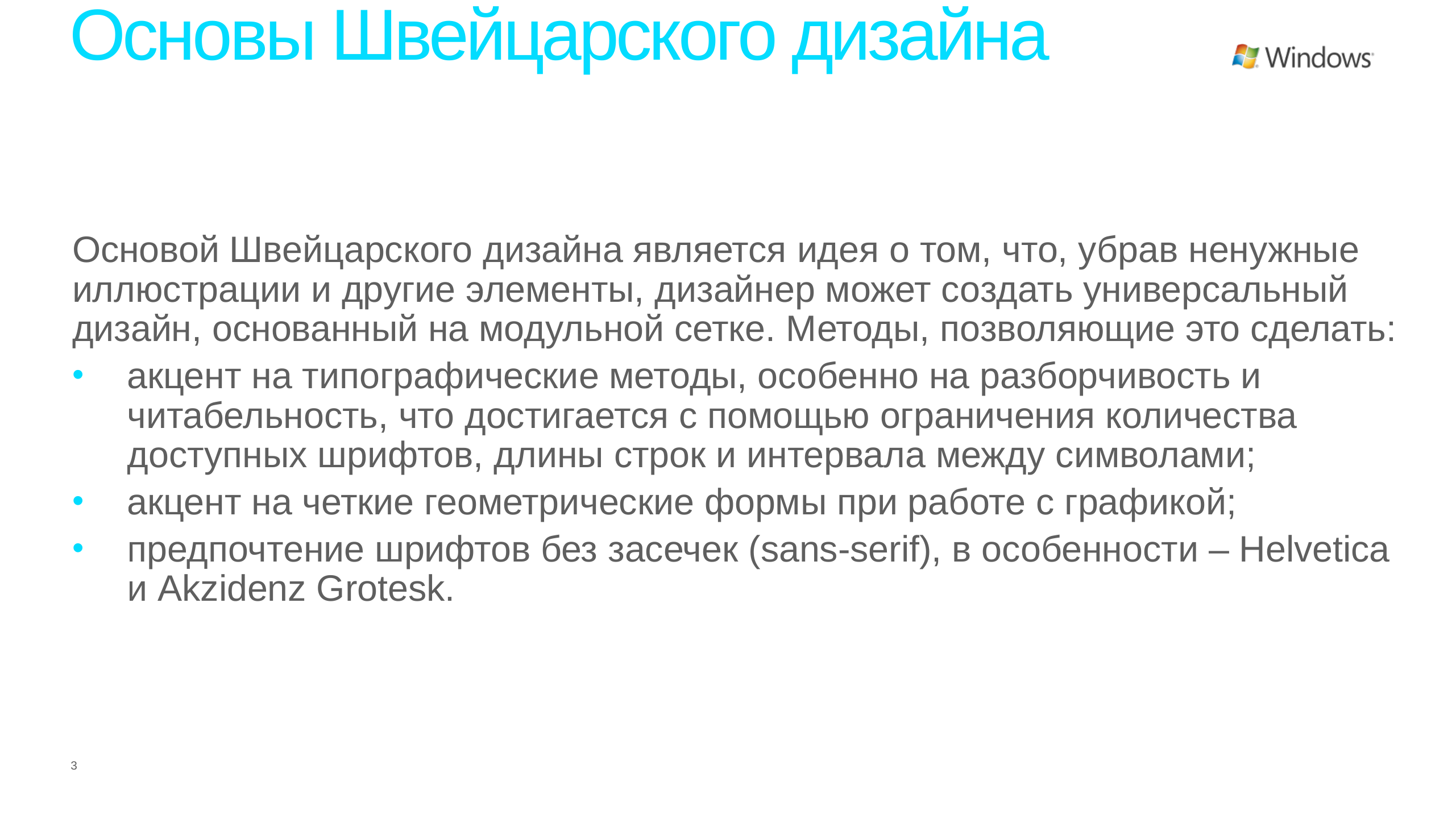

# Основы Швейцарского дизайна

Основой Швейцарского дизайна является идея о том, что, убрав ненужные иллюстрации и другие элементы, дизайнер может создать универсальный дизайн, основанный на модульной сетке. Методы, позволяющие это сделать:
акцент на типографические методы, особенно на разборчивость и читабельность, что достигается с помощью ограничения количества доступных шрифтов, длины строк и интервала между символами;
акцент на четкие геометрические формы при работе с графикой;
предпочтение шрифтов без засечек (sans-serif), в особенности – Helvetica и Akzidenz Grotesk.